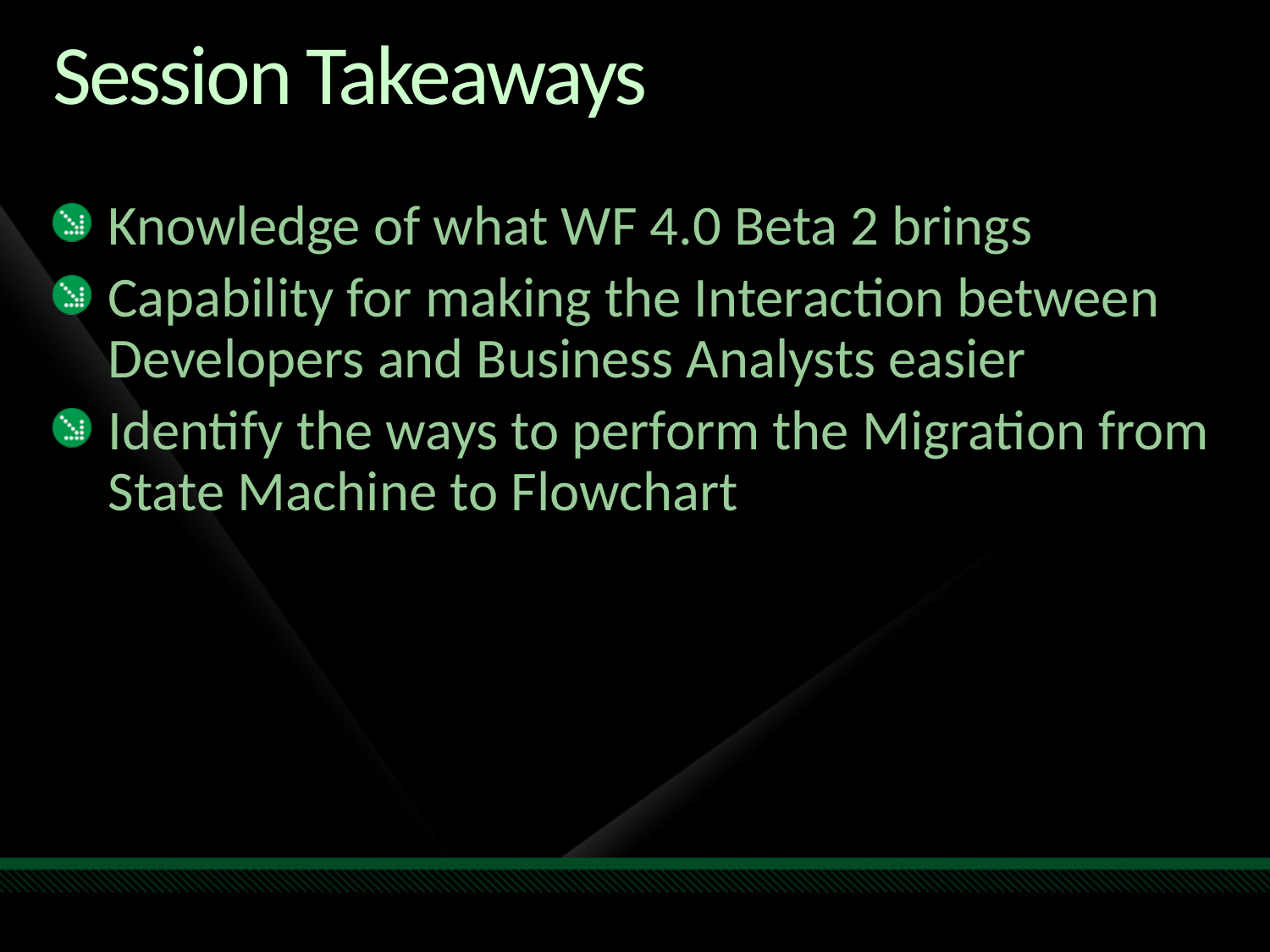

# Session Takeaways
Knowledge of what WF 4.0 Beta 2 brings
Capability for making the Interaction between Developers and Business Analysts easier
Identify the ways to perform the Migration from State Machine to Flowchart